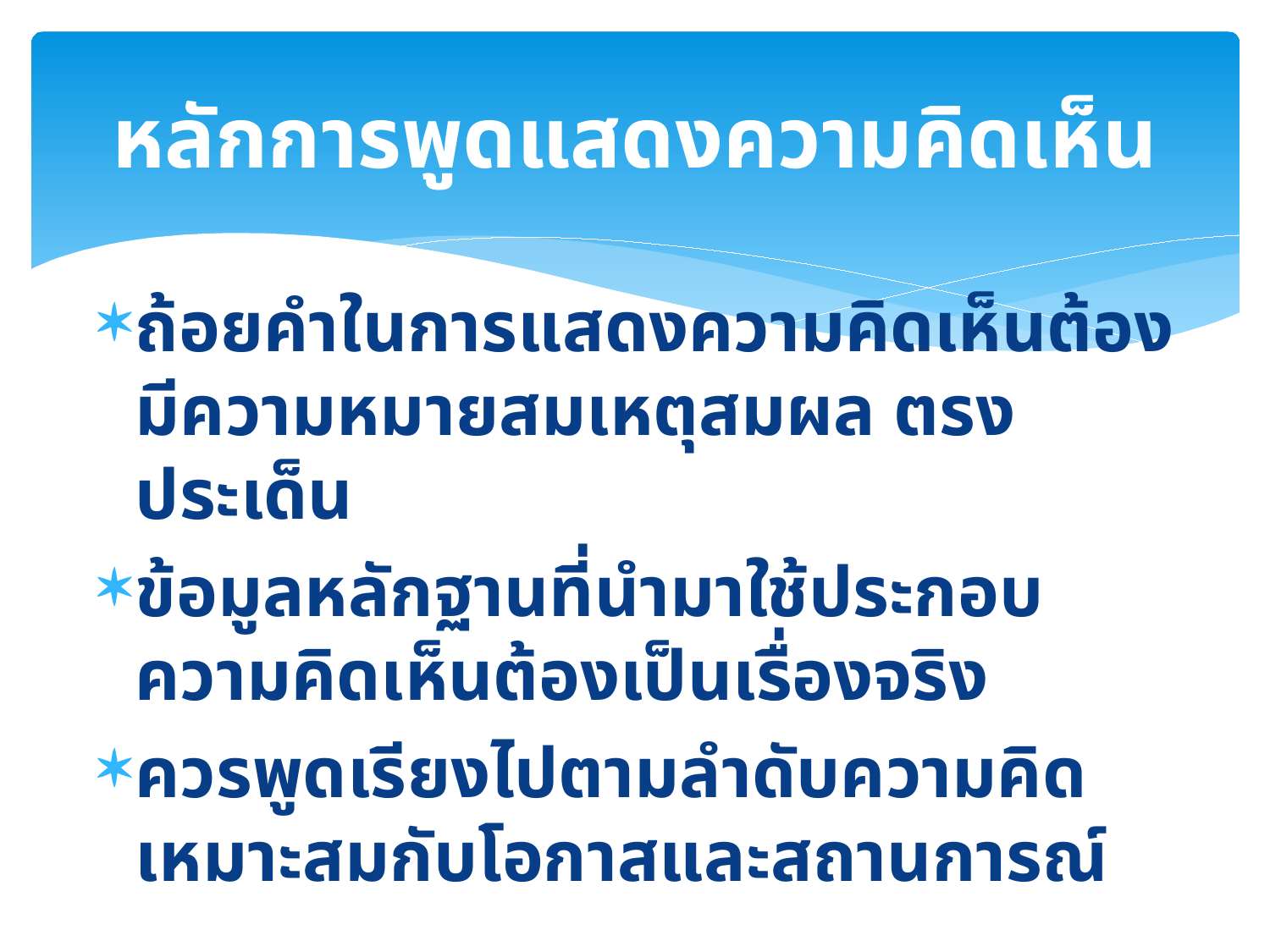

# หลักการพูดแสดงความคิดเห็น
ถ้อยคำในการแสดงความคิดเห็นต้องมีความหมายสมเหตุสมผล ตรงประเด็น
ข้อมูลหลักฐานที่นำมาใช้ประกอบความคิดเห็นต้องเป็นเรื่องจริง
ควรพูดเรียงไปตามลำดับความคิดเหมาะสมกับโอกาสและสถานการณ์